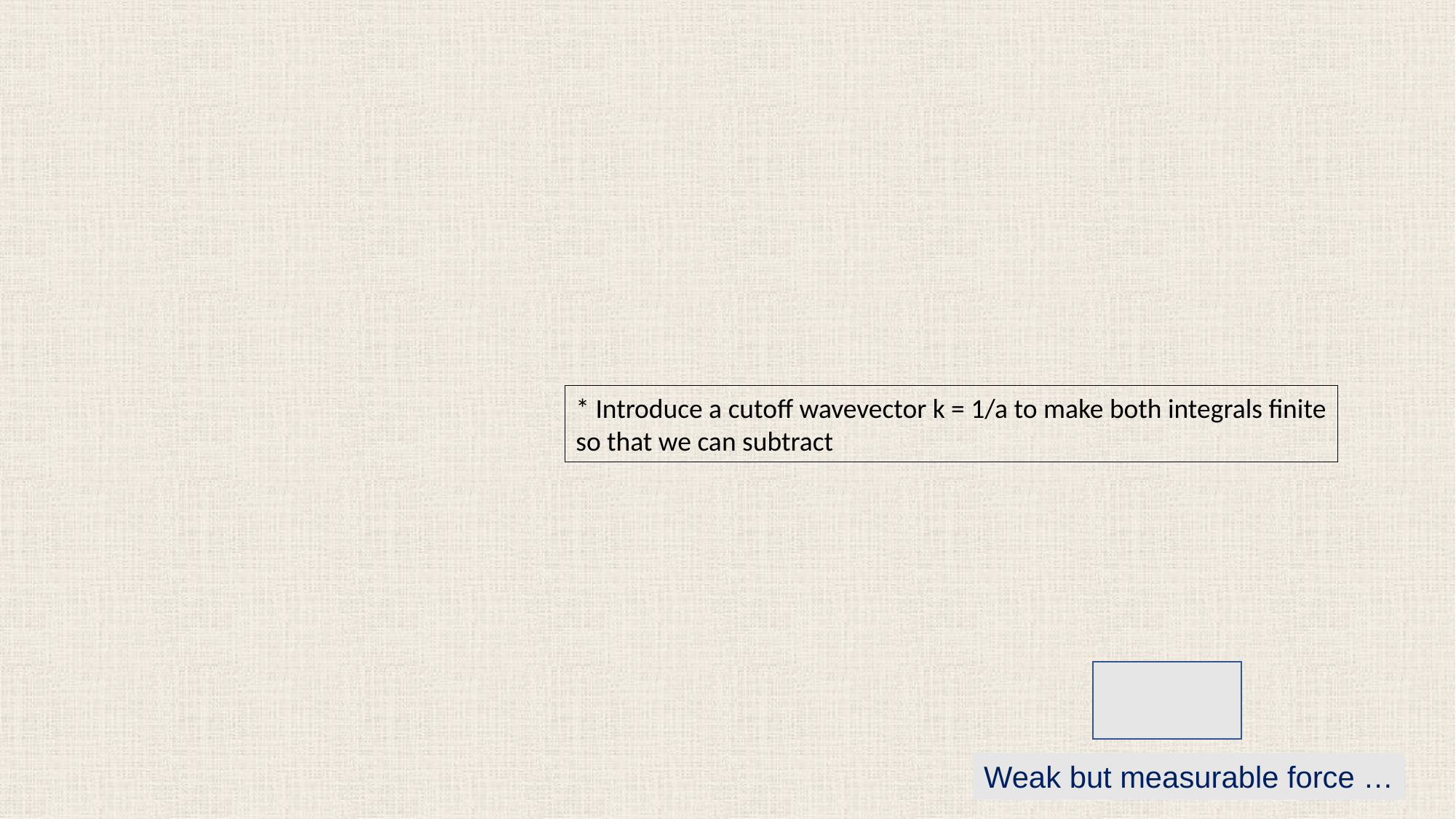

* Introduce a cutoff wavevector k = 1/a to make both integrals finite
so that we can subtract

Weak but measurable force …